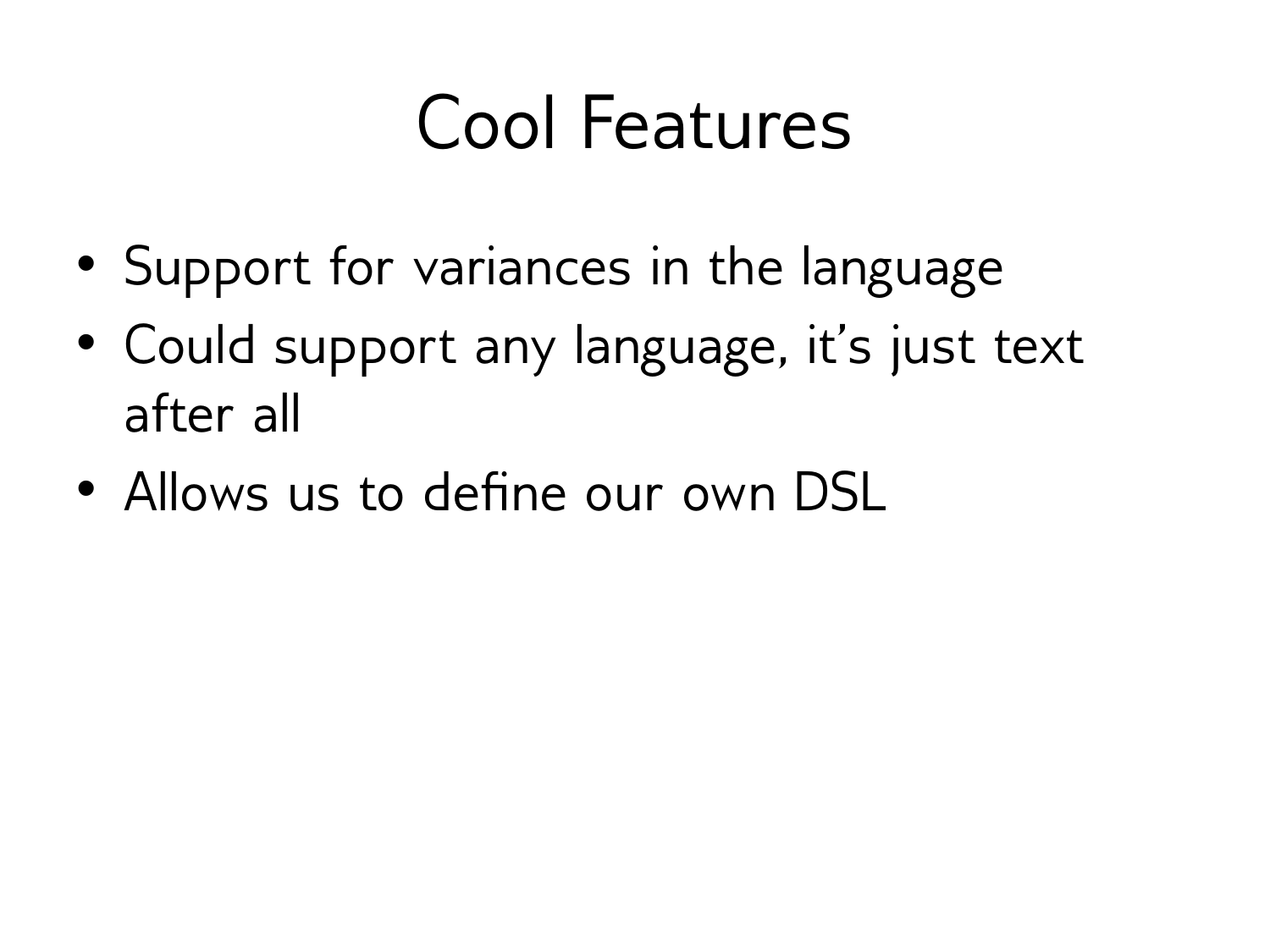

# Cool Features
Support for variances in the language
Could support any language, it’s just text after all
Allows us to define our own DSL